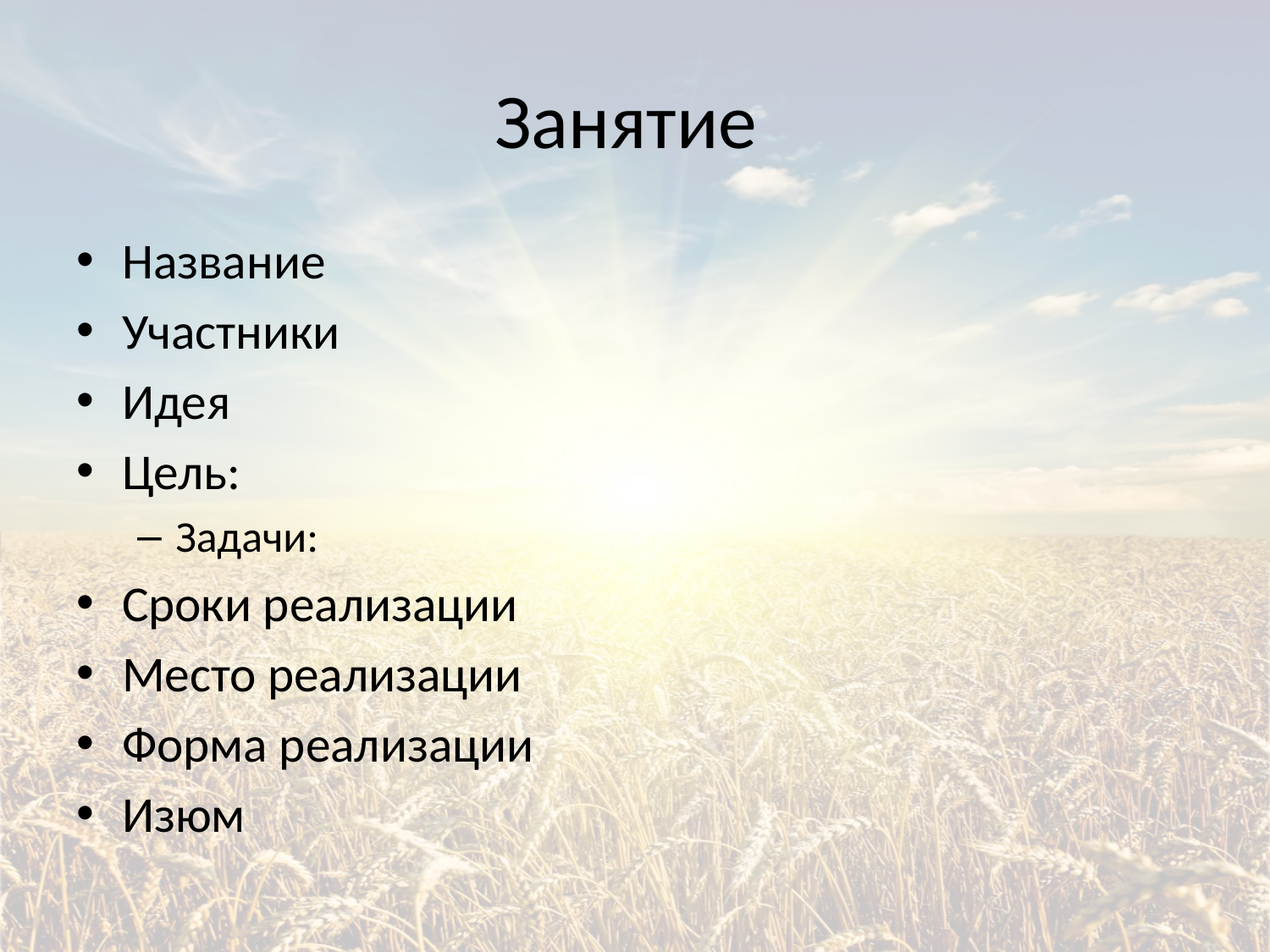

# Занятие
Название
Участники
Идея
Цель:
Задачи:
Сроки реализации
Место реализации
Форма реализации
Изюм